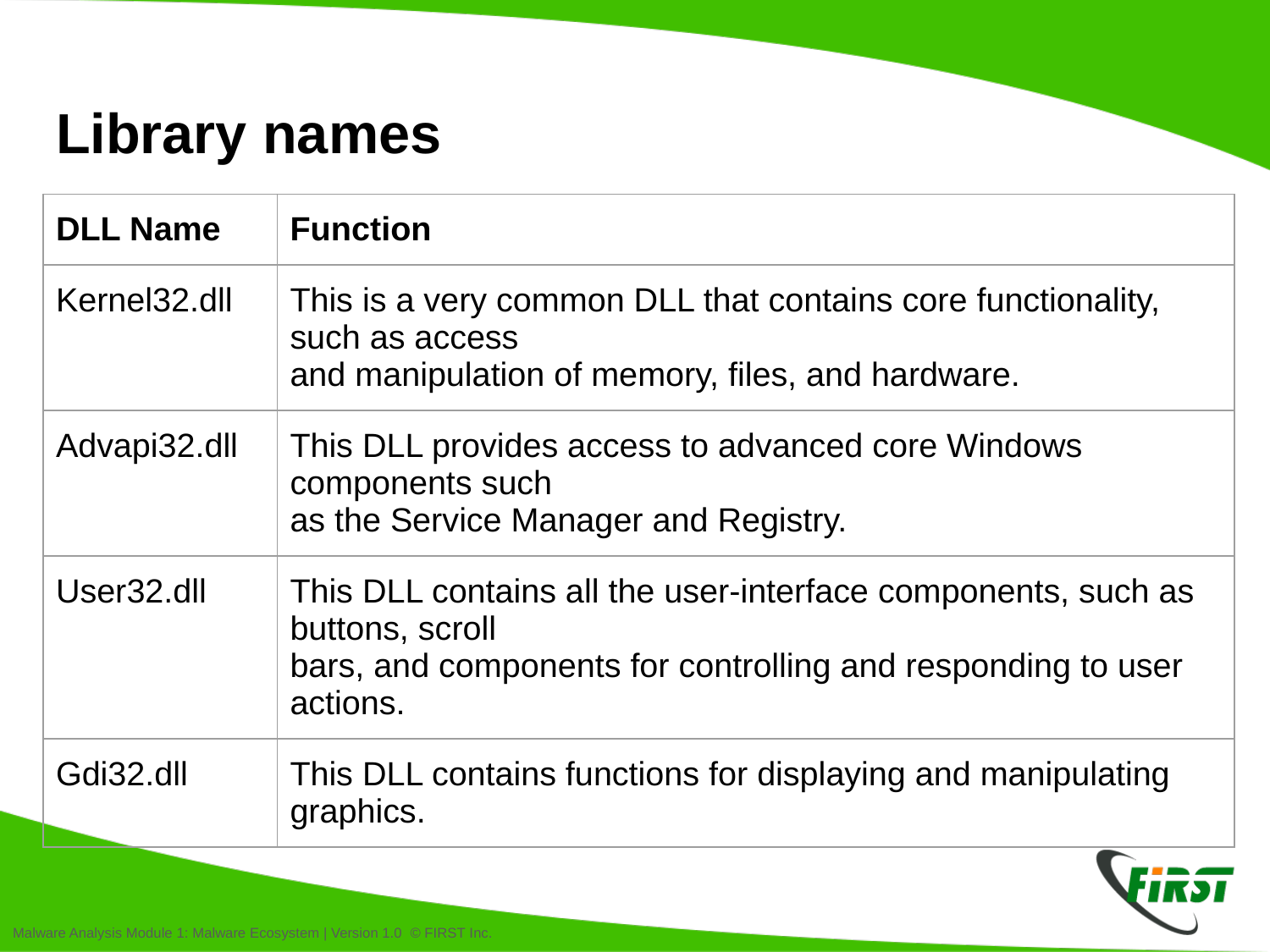

# Library names
| DLL Name | Function |
| --- | --- |
| Kernel32.dll | This is a very common DLL that contains core functionality, such as access and manipulation of memory, files, and hardware. |
| Advapi32.dll | This DLL provides access to advanced core Windows components such as the Service Manager and Registry. |
| User32.dll | This DLL contains all the user-interface components, such as buttons, scroll bars, and components for controlling and responding to user actions. |
| Gdi32.dll | This DLL contains functions for displaying and manipulating graphics. |